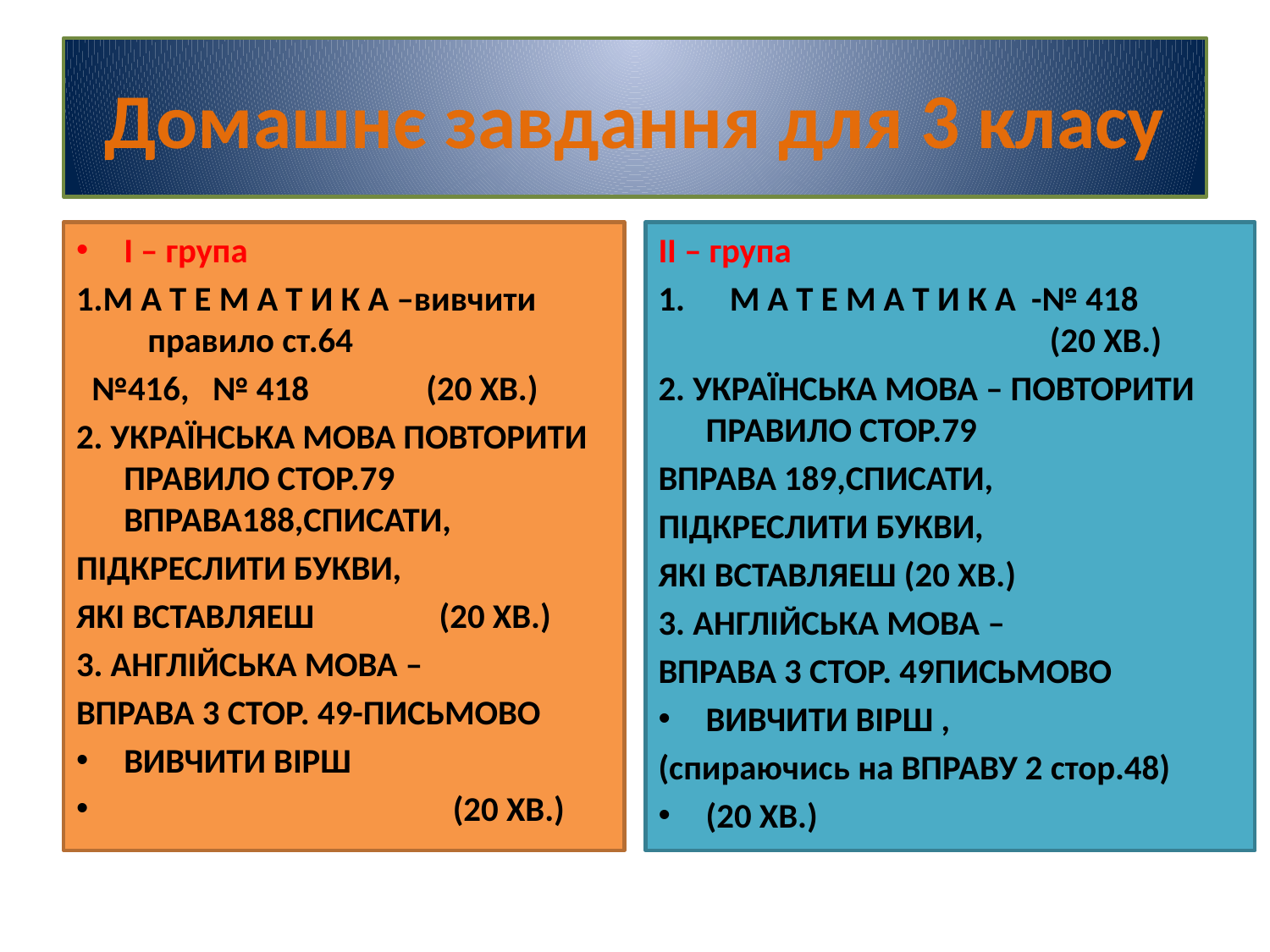

# Домашнє завдання для 3 класу
І – група
1.М А Т Е М А Т И К А –вивчити правило ст.64
  №416,   № 418               (20 ХВ.)
2. УКРАЇНСЬКА МОВА ПОВТОРИТИ  ПРАВИЛО СТОР.79 ВПРАВА188,СПИСАТИ,
ПІДКРЕСЛИТИ БУКВИ,
ЯКІ ВСТАВЛЯЕШ                (20 ХВ.)
3. АНГЛІЙСЬКА МОВА –
ВПРАВА 3 СТОР. 49-ПИСЬМОВО
ВИВЧИТИ ВІРШ
                                          (20 ХВ.)
ІІ – група
М А Т Е М А Т И К А  -№ 418                                                       (20 ХВ.)
2. УКРАЇНСЬКА МОВА – ПОВТОРИТИ  ПРАВИЛО СТОР.79
ВПРАВА 189,СПИСАТИ,
ПІДКРЕСЛИТИ БУКВИ,
ЯКІ ВСТАВЛЯЕШ (20 ХВ.)
3. АНГЛІЙСЬКА МОВА –
ВПРАВА 3 СТОР. 49ПИСЬМОВО
ВИВЧИТИ ВІРШ ,
(спираючись на ВПРАВУ 2 стор.48)
(20 ХВ.)